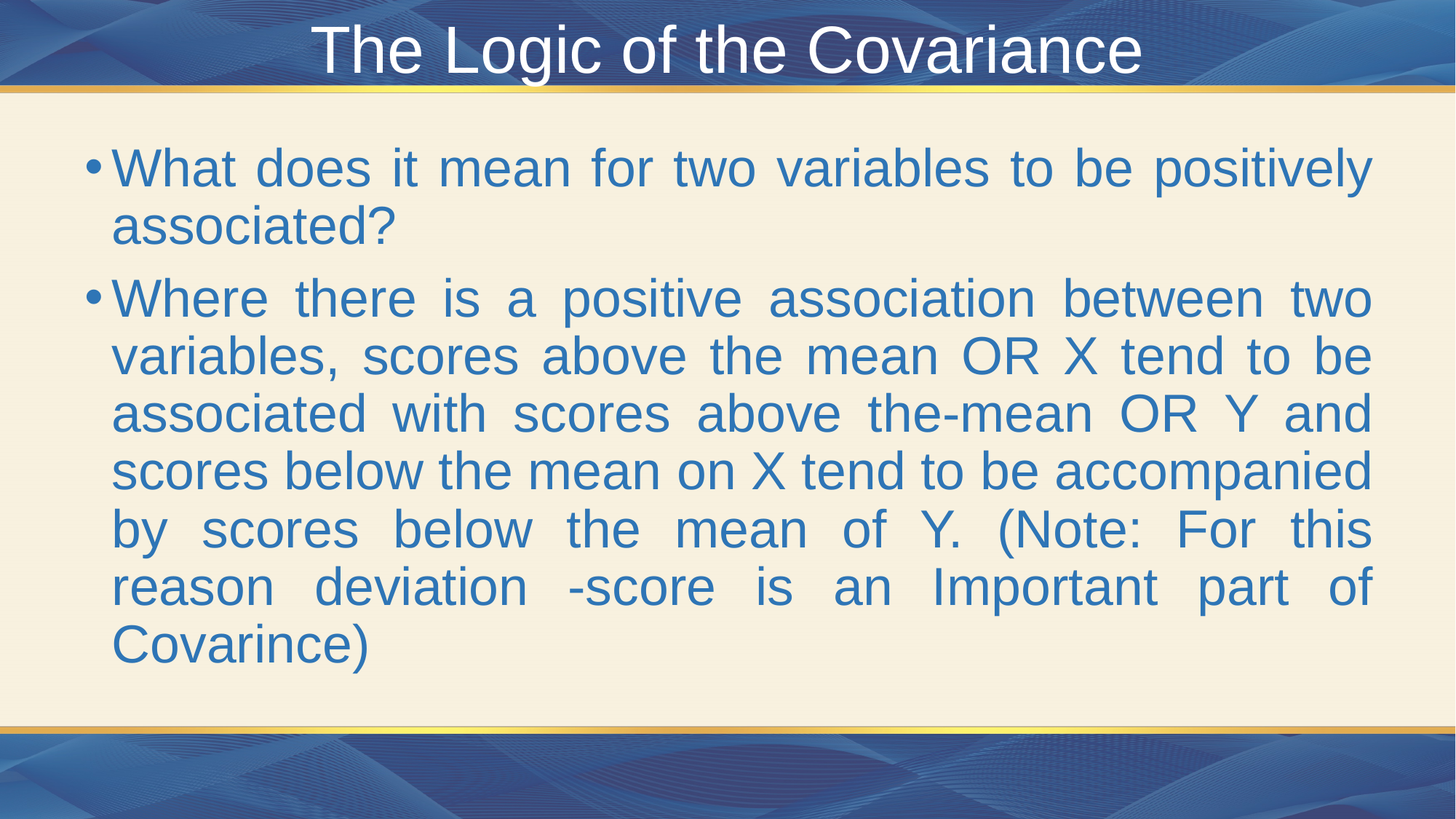

# The Logic of the Covariance
What does it mean for two variables to be positively associated?
Where there is a positive association between two variables, scores above the mean OR X tend to be associated with scores above the-mean OR Y and scores below the mean on X tend to be accompanied by scores below the mean of Y. (Note: For this reason deviation -score is an Important part of Covarince)